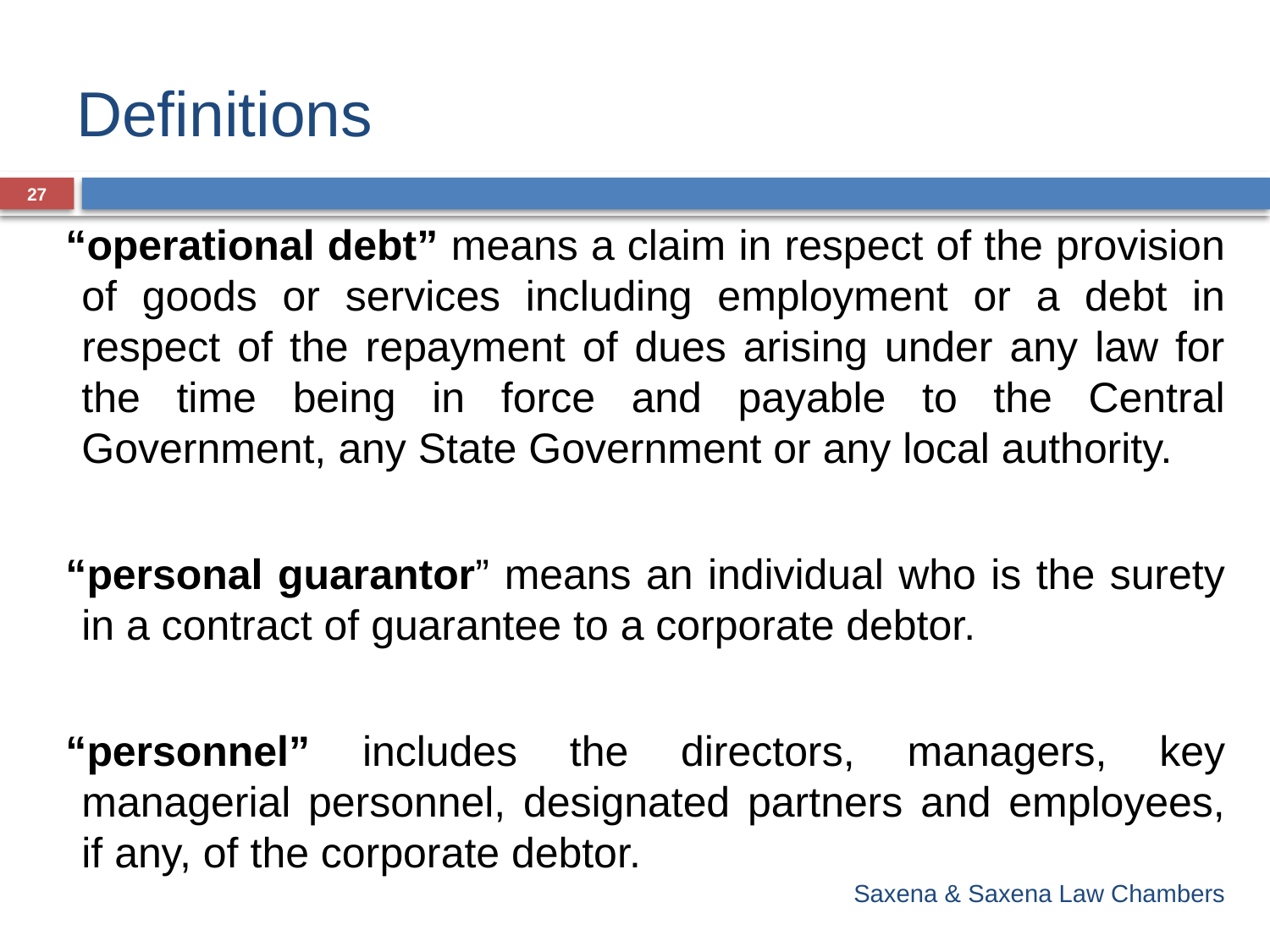

# Definitions
27
“operational debt” means a claim in respect of the provision of goods or services including employment or a debt in respect of the repayment of dues arising under any law for the time being in force and payable to the Central Government, any State Government or any local authority.

“personal guarantor” means an individual who is the surety in a contract of guarantee to a corporate debtor.

“personnel” includes the directors, managers, key managerial personnel, designated partners and employees, if any, of the corporate debtor.

Saxena & Saxena Law Chambers